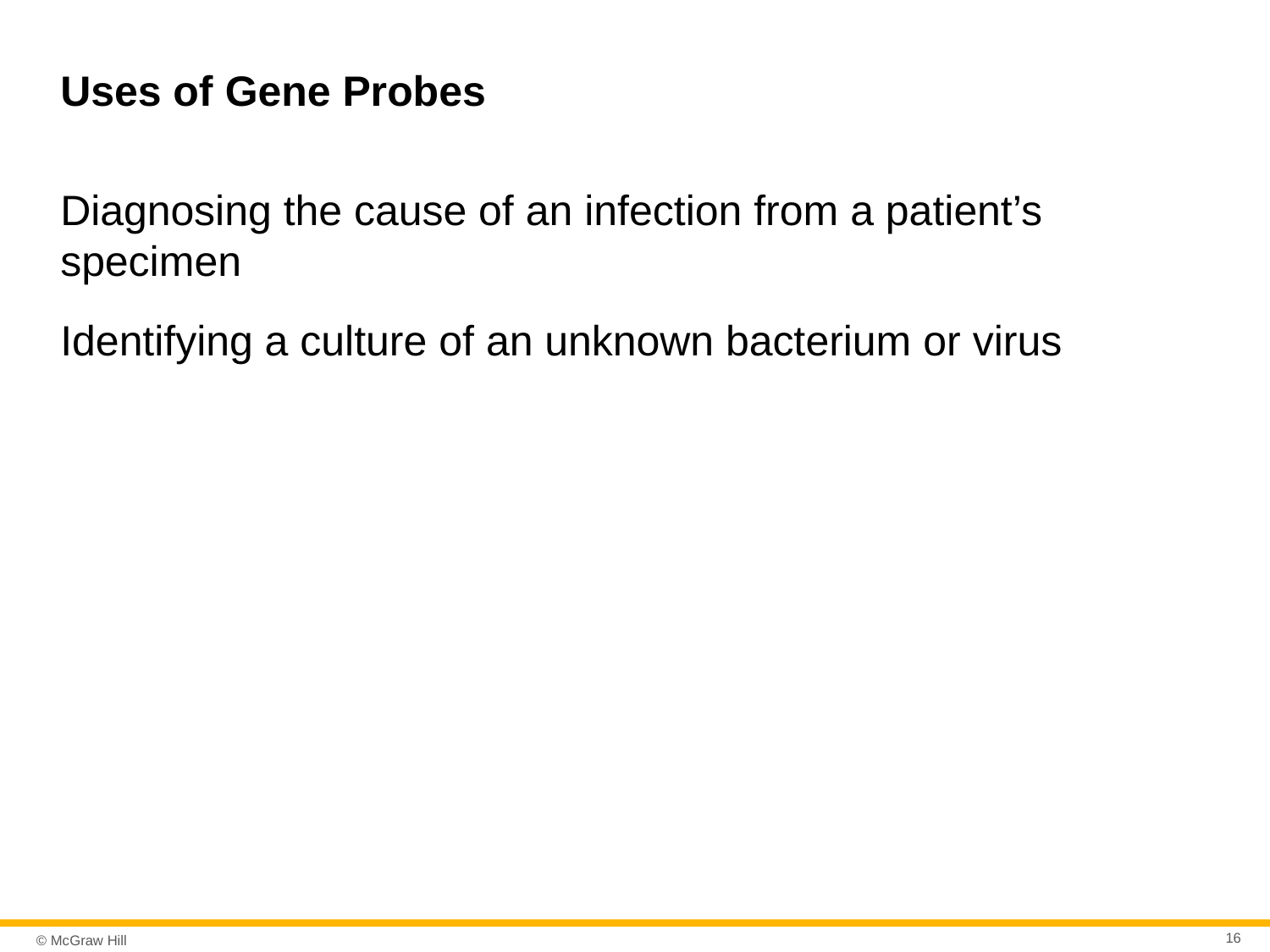

# Uses of Gene Probes
Diagnosing the cause of an infection from a patient’s specimen
Identifying a culture of an unknown bacterium or virus